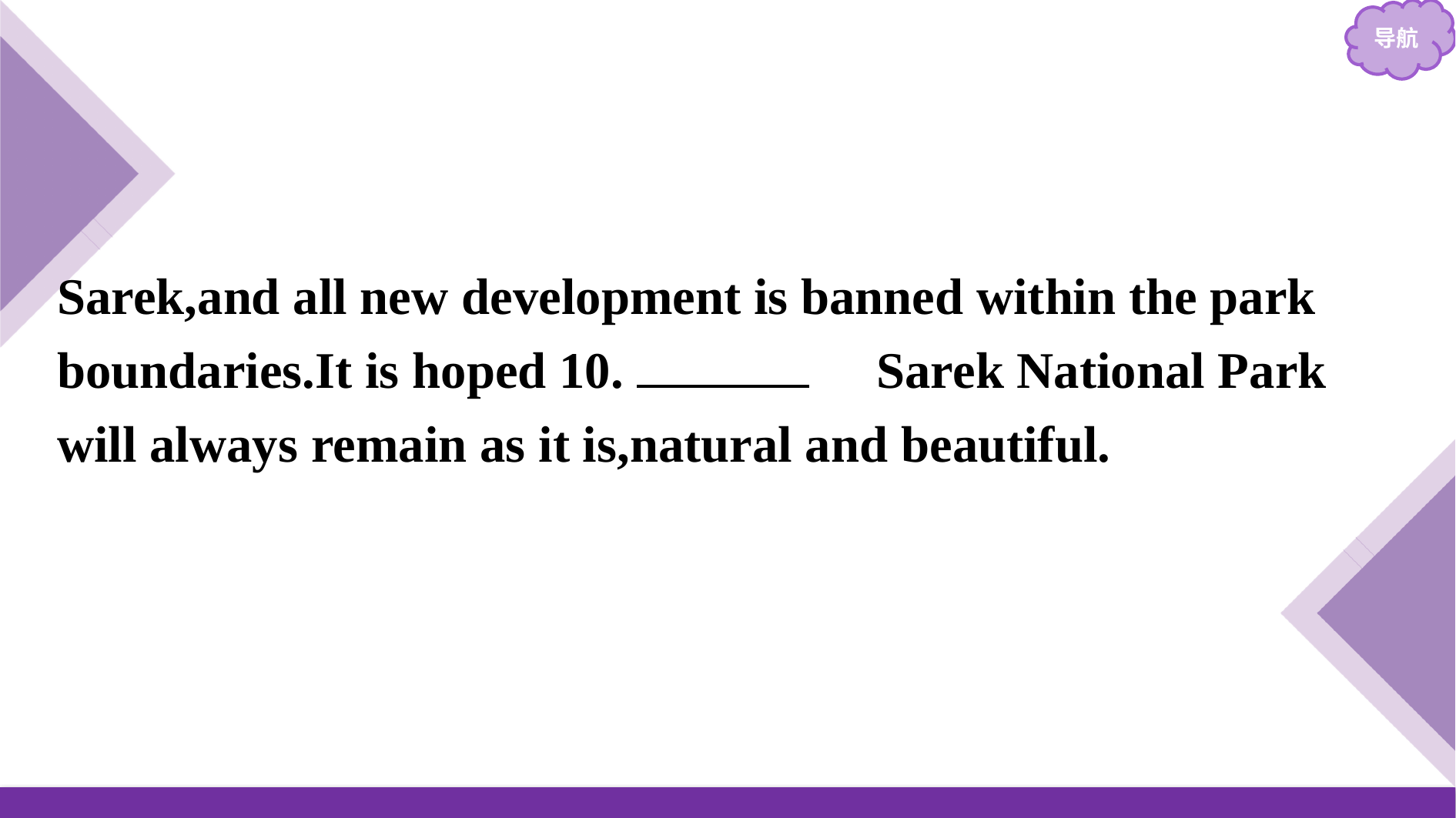

Sarek,and all new development is banned within the park boundaries.It is hoped 10.　that　 Sarek National Park will always remain as it is,natural and beautiful.